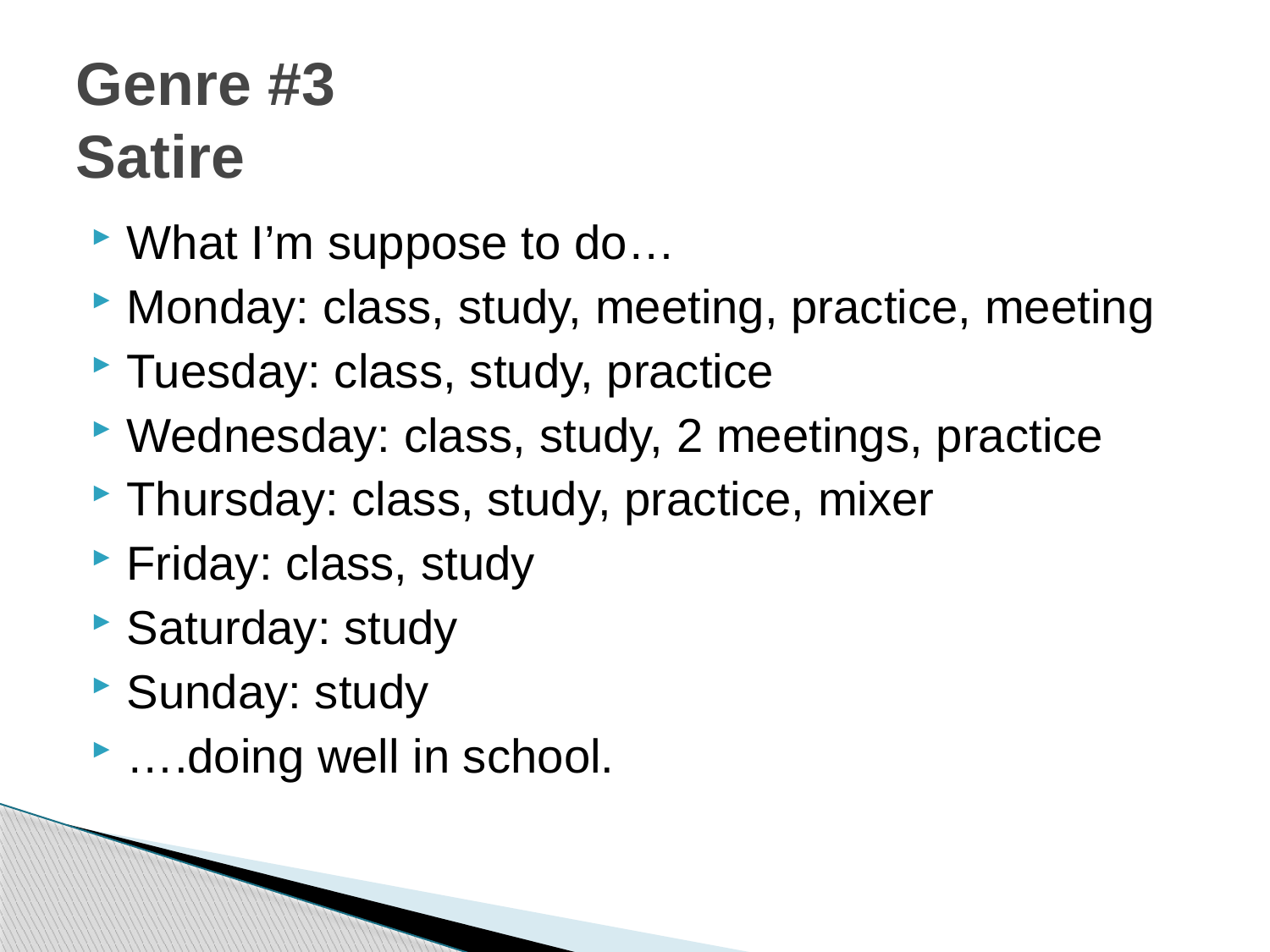

# Genre #3 Satire
What I’m suppose to do…
Monday: class, study, meeting, practice, meeting
Tuesday: class, study, practice
Wednesday: class, study, 2 meetings, practice
Thursday: class, study, practice, mixer
Friday: class, study
Saturday: study
Sunday: study
….doing well in school.